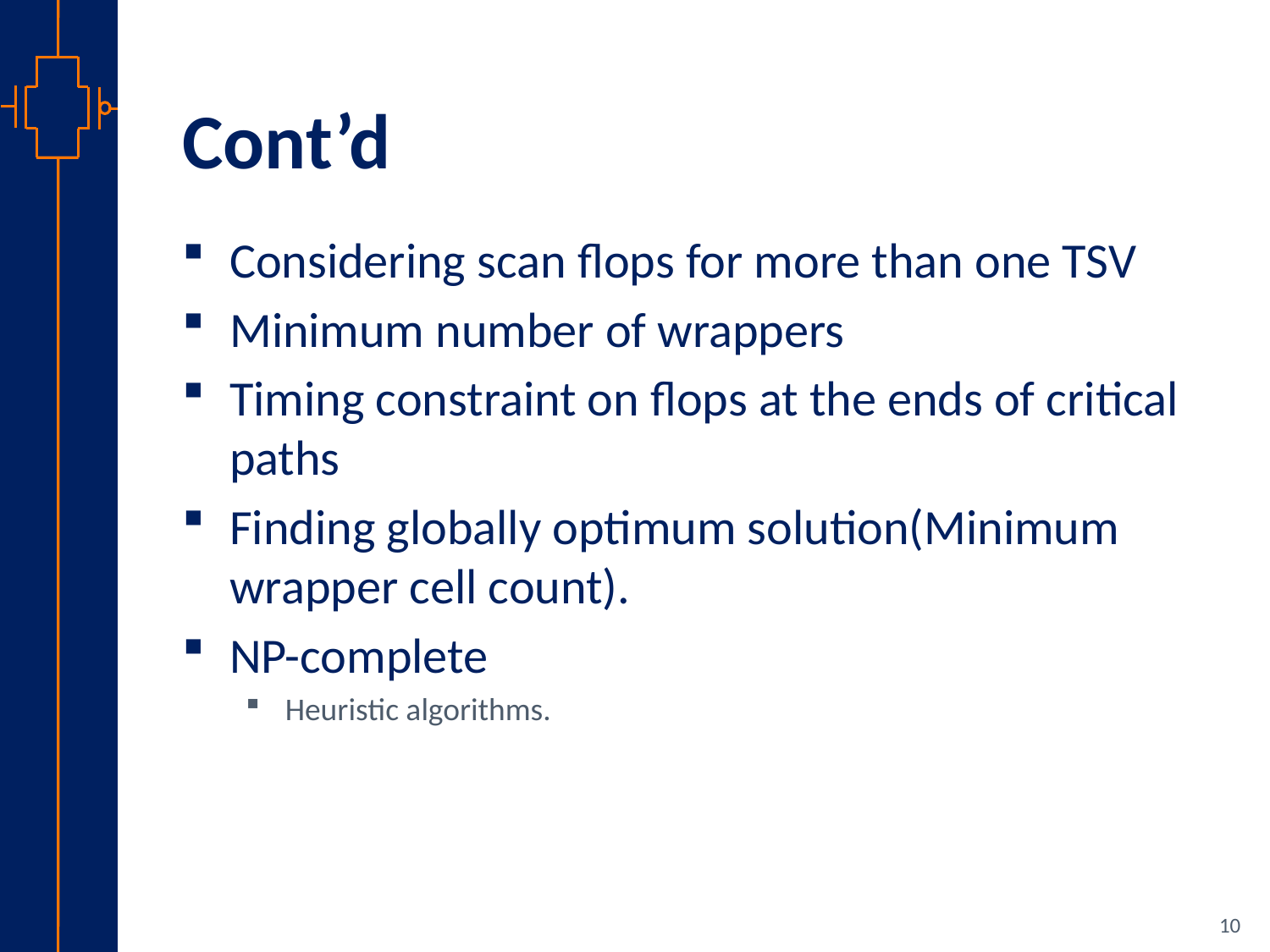

# Cont’d
Considering scan flops for more than one TSV
Minimum number of wrappers
Timing constraint on flops at the ends of critical paths
Finding globally optimum solution(Minimum wrapper cell count).
NP-complete
Heuristic algorithms.
10